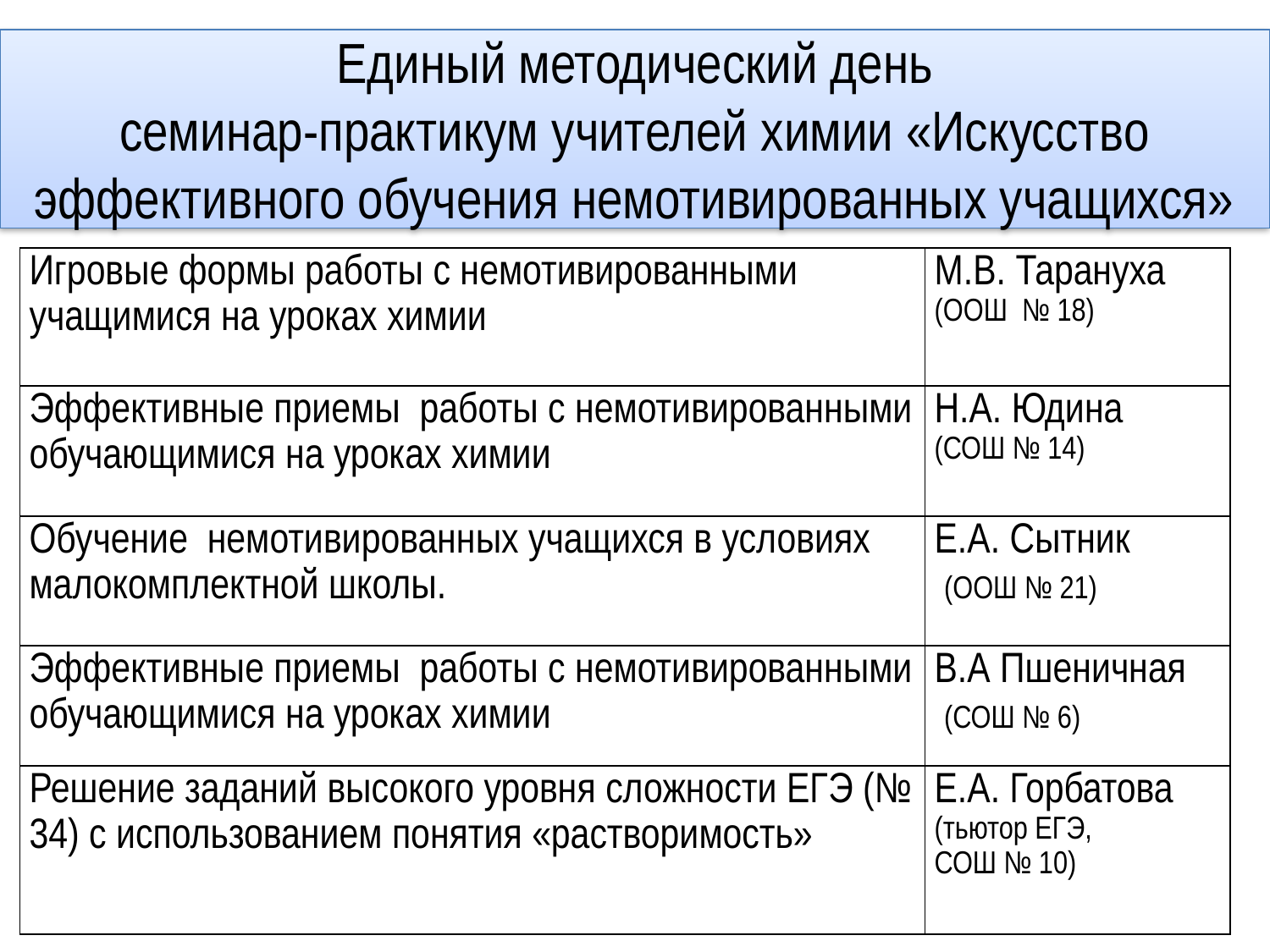

# Единый методический день семинар-практикум учителей химии «Искусство эффективного обучения немотивированных учащихся»

| Игровые формы работы с немотивированными учащимися на уроках химии | М.В. Тарануха (ООШ № 18) |
| --- | --- |
| Эффективные приемы работы с немотивированными обучающимися на уроках химии | Н.А. Юдина (СОШ № 14) |
| Обучение немотивированных учащихся в условиях малокомплектной школы. | Е.А. Сытник (ООШ № 21) |
| Эффективные приемы работы с немотивированными обучающимися на уроках химии | В.А Пшеничная (СОШ № 6) |
| Решение заданий высокого уровня сложности ЕГЭ (№ 34) с использованием понятия «растворимость» | Е.А. Горбатова (тьютор ЕГЭ, СОШ № 10) |